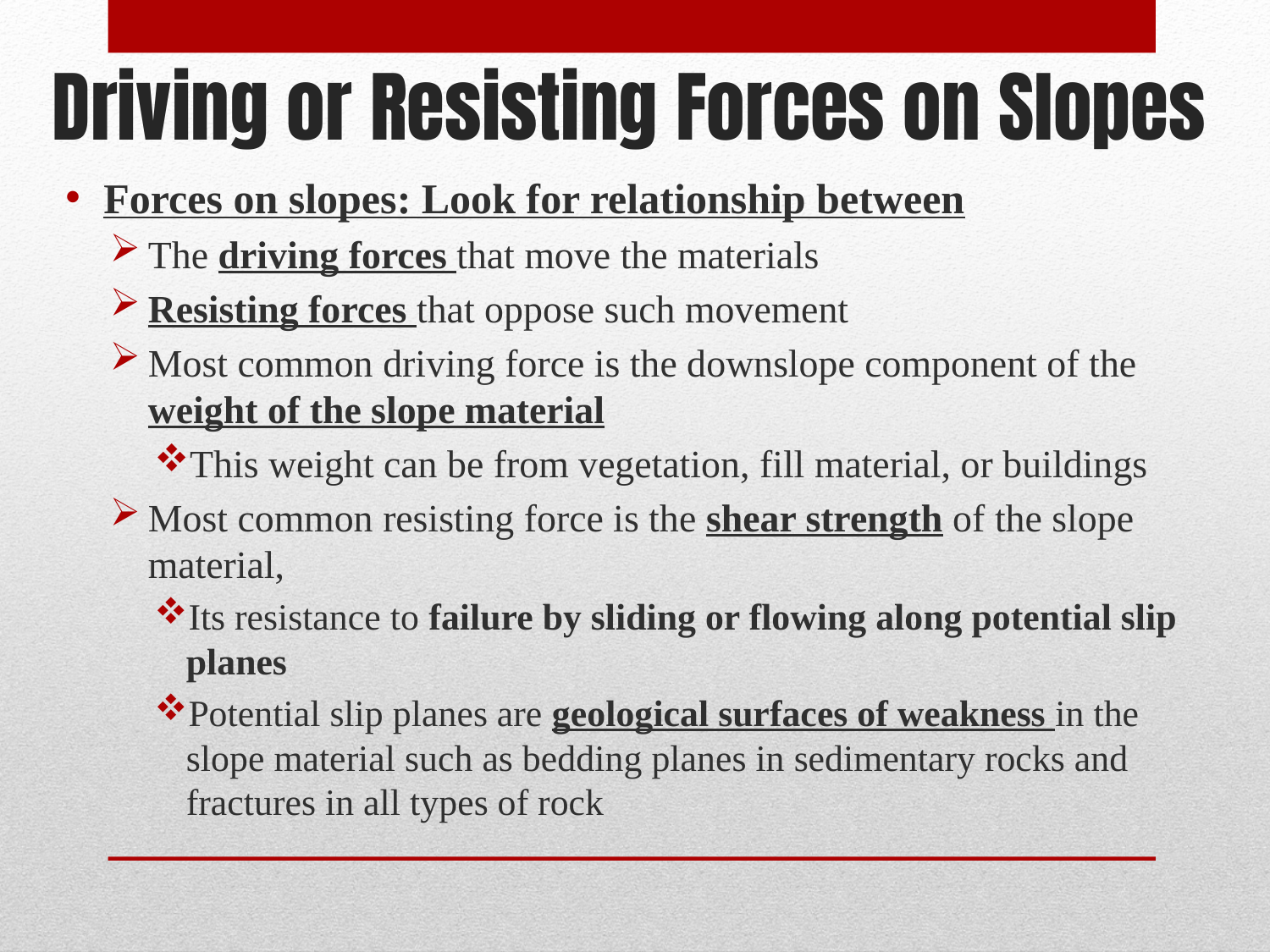

Driving or Resisting Forces on Slopes
Forces on slopes: Look for relationship between
The driving forces that move the materials
Resisting forces that oppose such movement
Most common driving force is the downslope component of the weight of the slope material
This weight can be from vegetation, fill material, or buildings
Most common resisting force is the shear strength of the slope material,
Its resistance to failure by sliding or flowing along potential slip planes
Potential slip planes are geological surfaces of weakness in the slope material such as bedding planes in sedimentary rocks and fractures in all types of rock